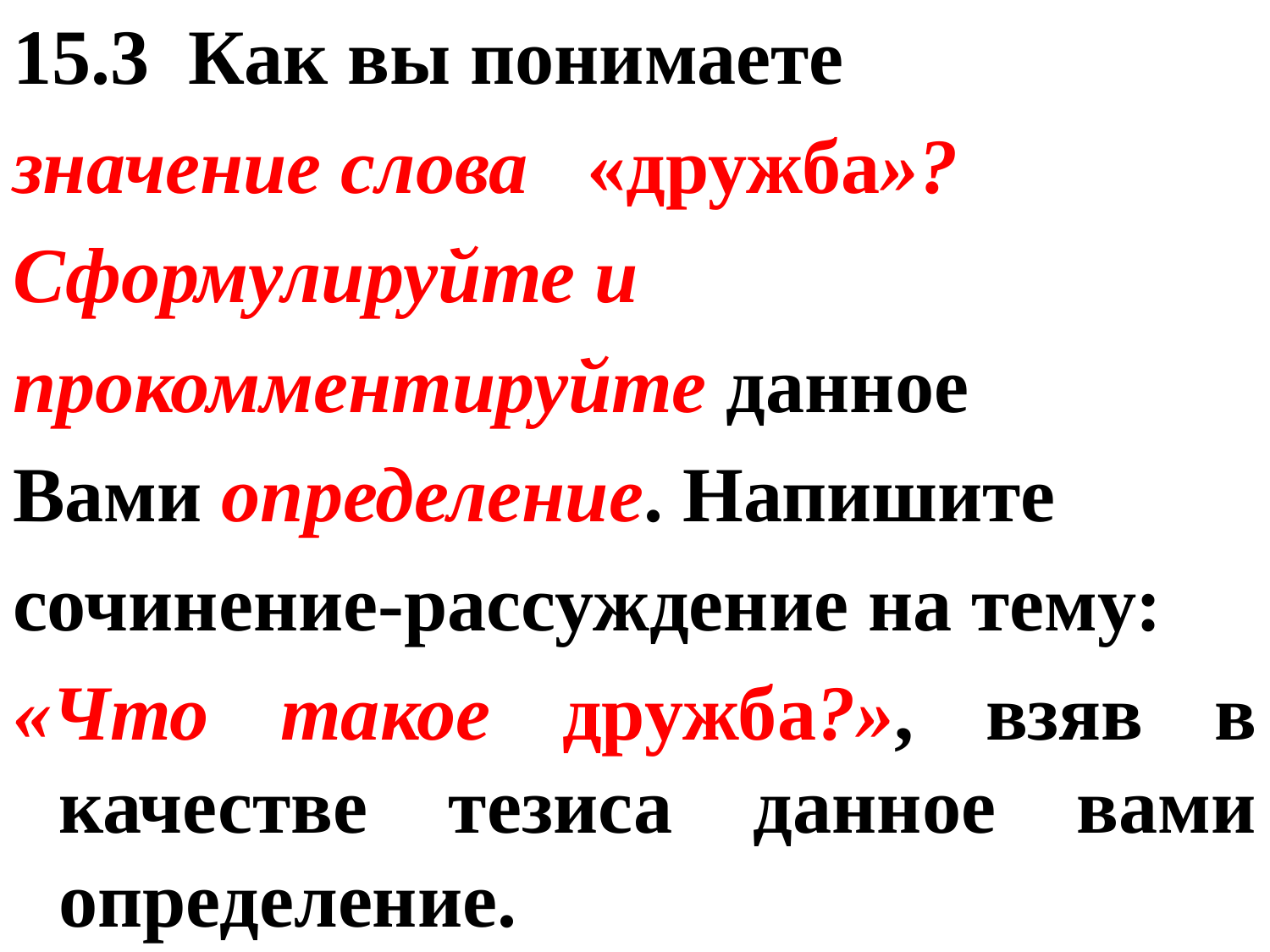

15.3  Как вы понимаете
значение слова   «дружба»?
Сформулируйте и
прокомментируйте данное
Вами определение. Напишите
сочинение-рассуждение на тему:
«Что такое дружба?», взяв в качестве тезиса данное вами определение.